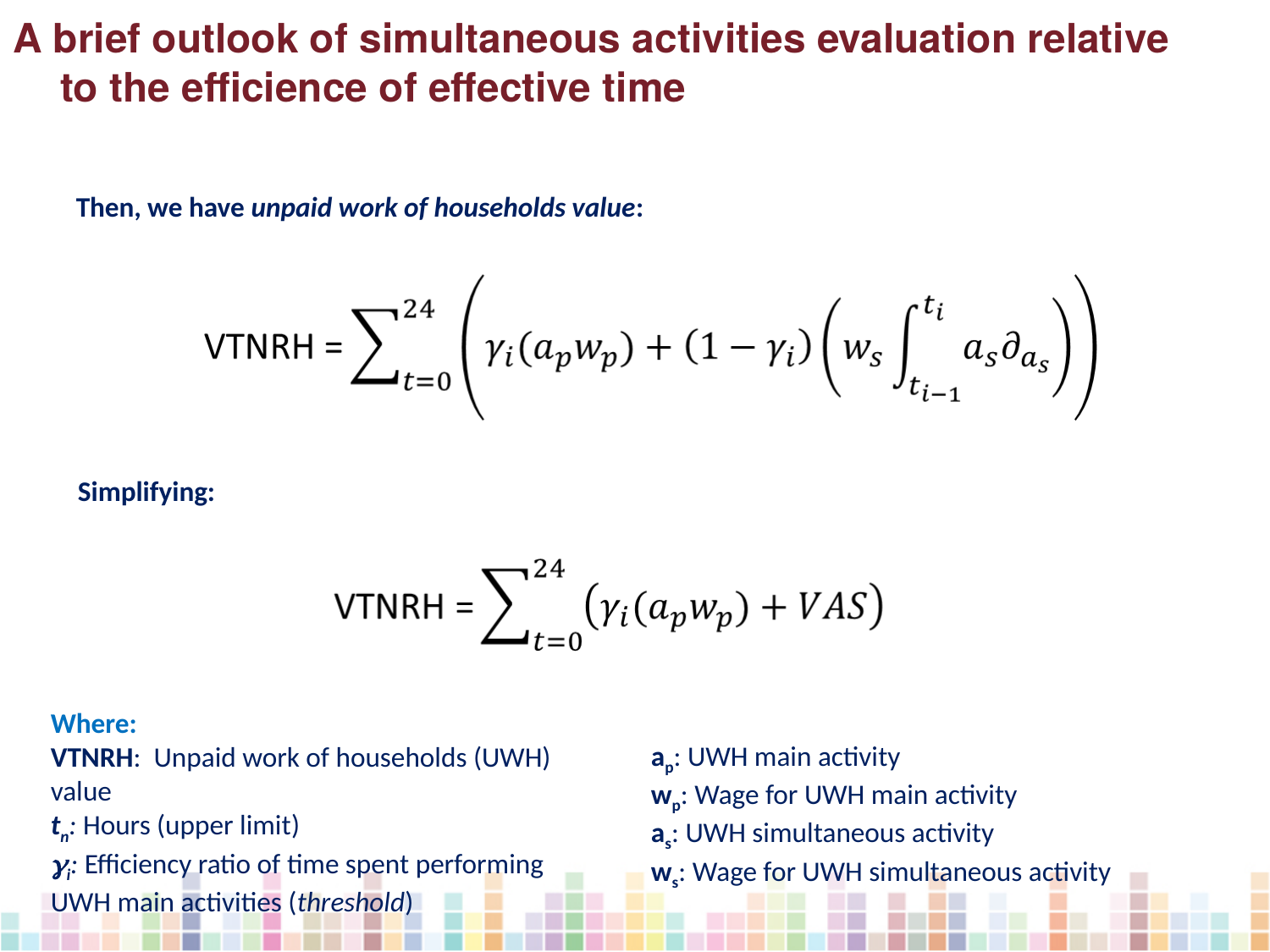

A brief outlook of simultaneous activities evaluation relative to the efficience of effective time
Then, we have unpaid work of households value:

Simplifying:

Where:
VTNRH:  Unpaid work of households (UWH) value
tn: Hours (upper limit)
γi: Efficiency ratio of time spent performing UWH main activities (threshold)
ap: UWH main activity
wp: Wage for UWH main activity
as: UWH simultaneous activity
ws: Wage for UWH simultaneous activity